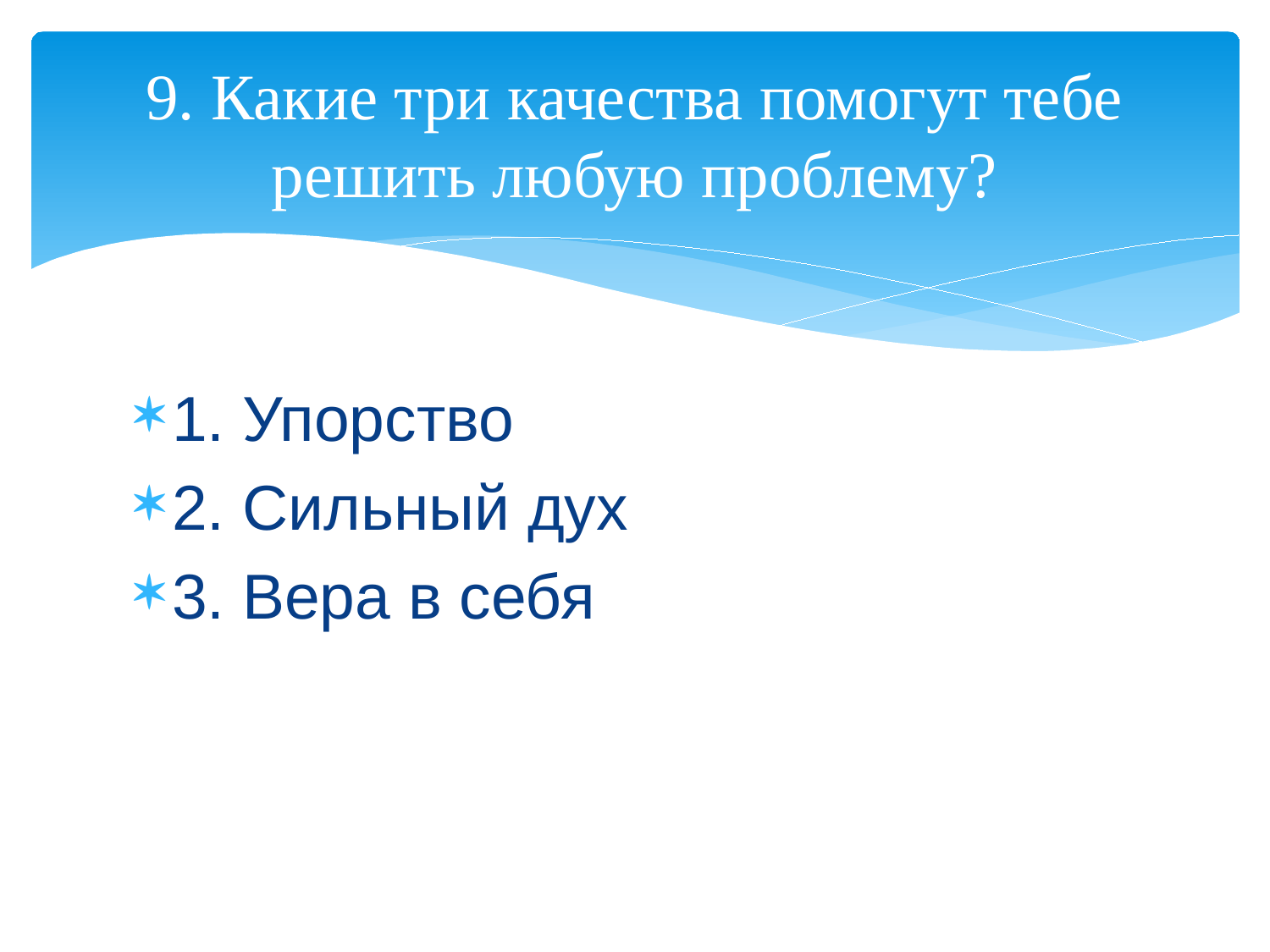

# 9. Какие три качества помогут тебе решить любую проблему?
1. Упорство
2. Сильный дух
3. Вера в себя